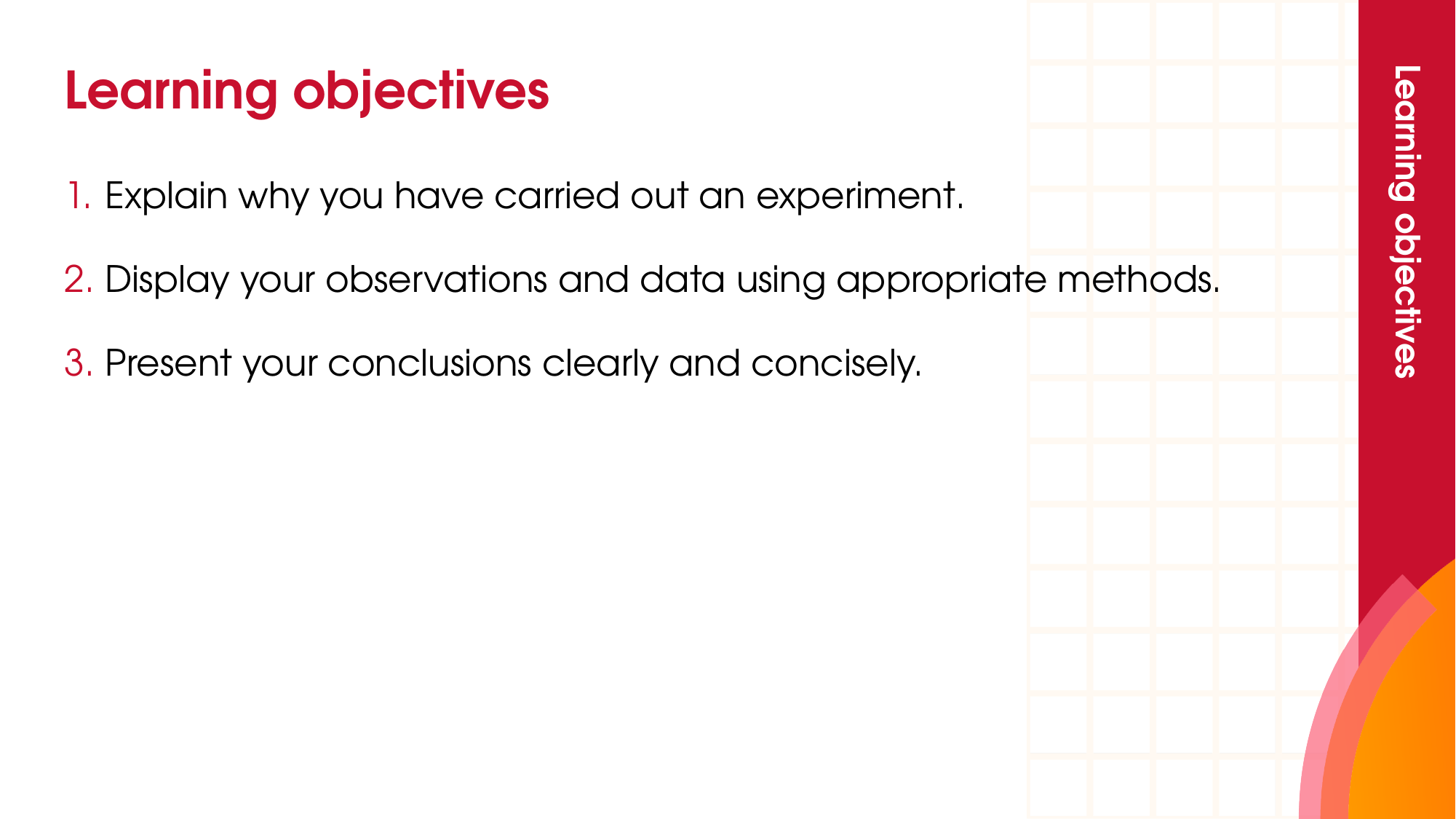

# Learning objectives
Learning objectives
Explain why you have carried out an experiment.
Display your observations and data using appropriate methods.
Present your conclusions clearly and concisely.